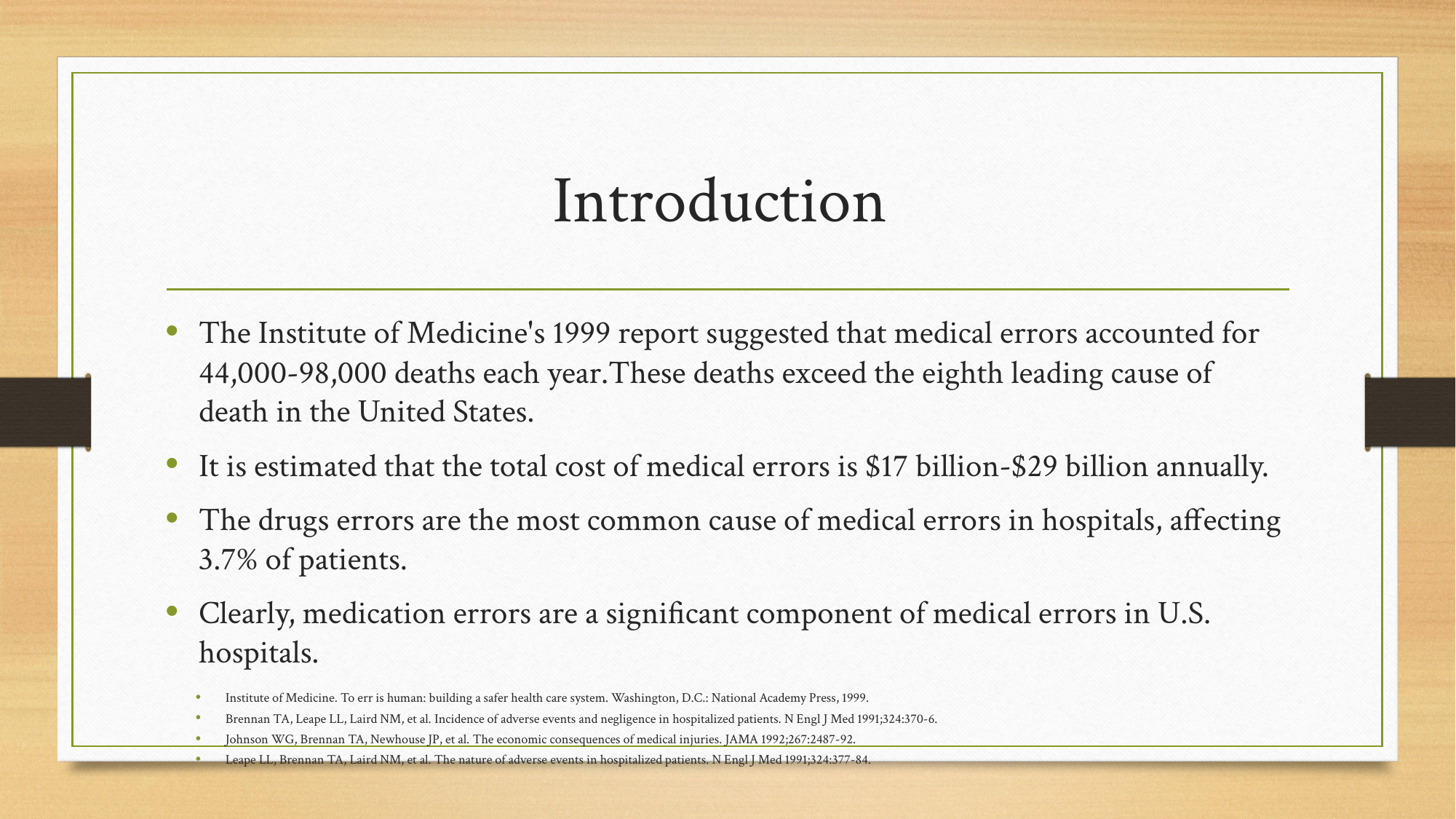

# Introduction
The Institute of Medicine's 1999 report suggested that medical errors accounted for 44,000-98,000 deaths each year.These deaths exceed the eighth leading cause of death in the United States.
It is estimated that the total cost of medical errors is $17 billion-$29 billion annually.
The drugs errors are the most common cause of medical errors in hospitals, affecting 3.7% of patients.
Clearly, medication errors are a significant component of medical errors in U.S. hospitals.

Institute of Medicine. To err is human: building a safer health care system. Washington, D.C.: National Academy Press, 1999.
Brennan TA, Leape LL, Laird NM, et al. Incidence of adverse events and negligence in hospitalized patients. N Engl J Med 1991;324:370-6.
Johnson WG, Brennan TA, Newhouse JP, et al. The economic consequences of medical injuries. JAMA 1992;267:2487-92.
Leape LL, Brennan TA, Laird NM, et al. The nature of adverse events in hospitalized patients. N Engl J Med 1991;324:377-84.